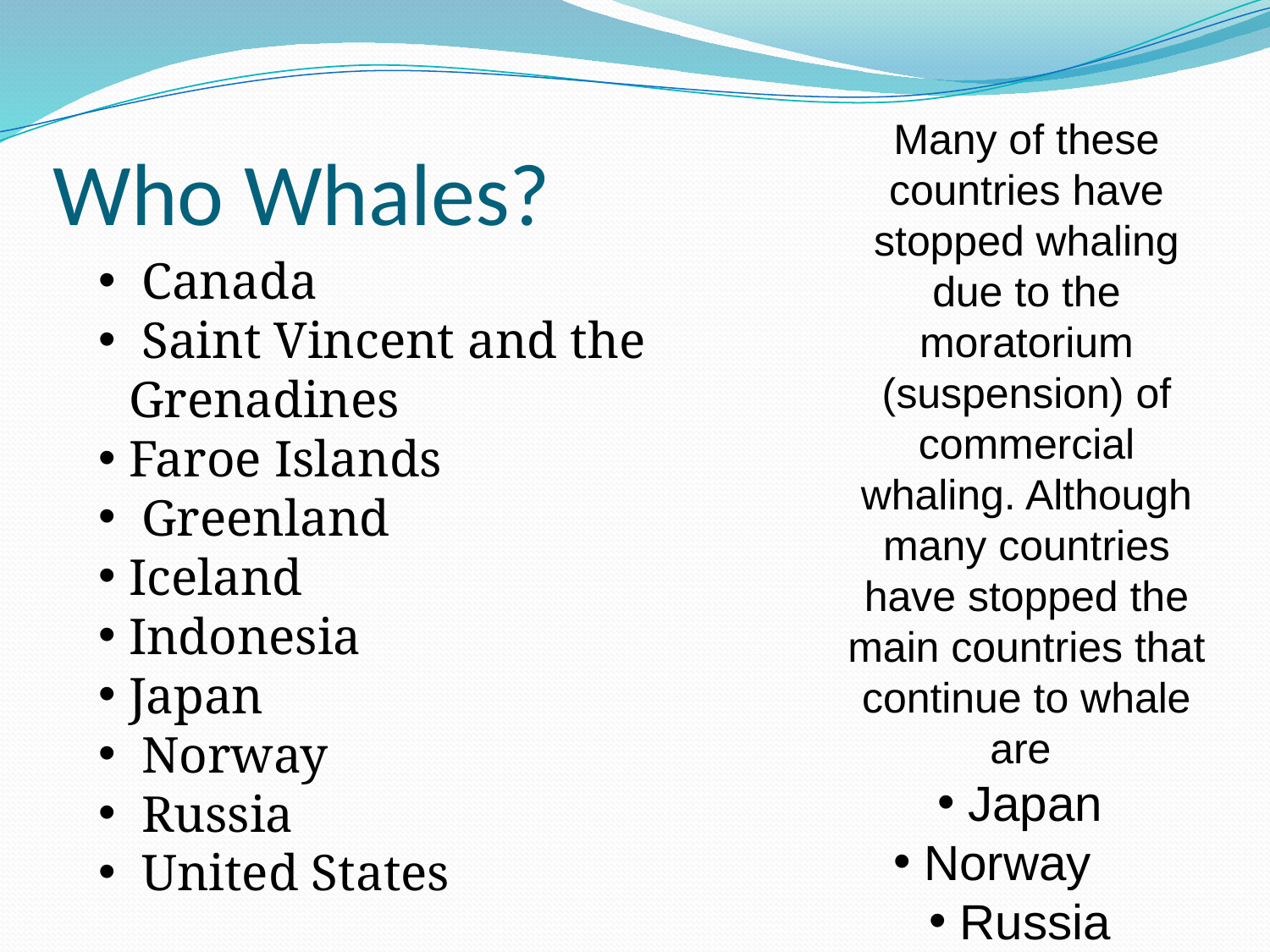

# Who Whales?
Many of these countries have stopped whaling due to the moratorium (suspension) of commercial whaling. Although many countries have stopped the main countries that continue to whale are
Japan
Norway
Russia
 Canada
 Saint Vincent and the Grenadines
Faroe Islands
 Greenland
Iceland
Indonesia
Japan
 Norway
 Russia
 United States